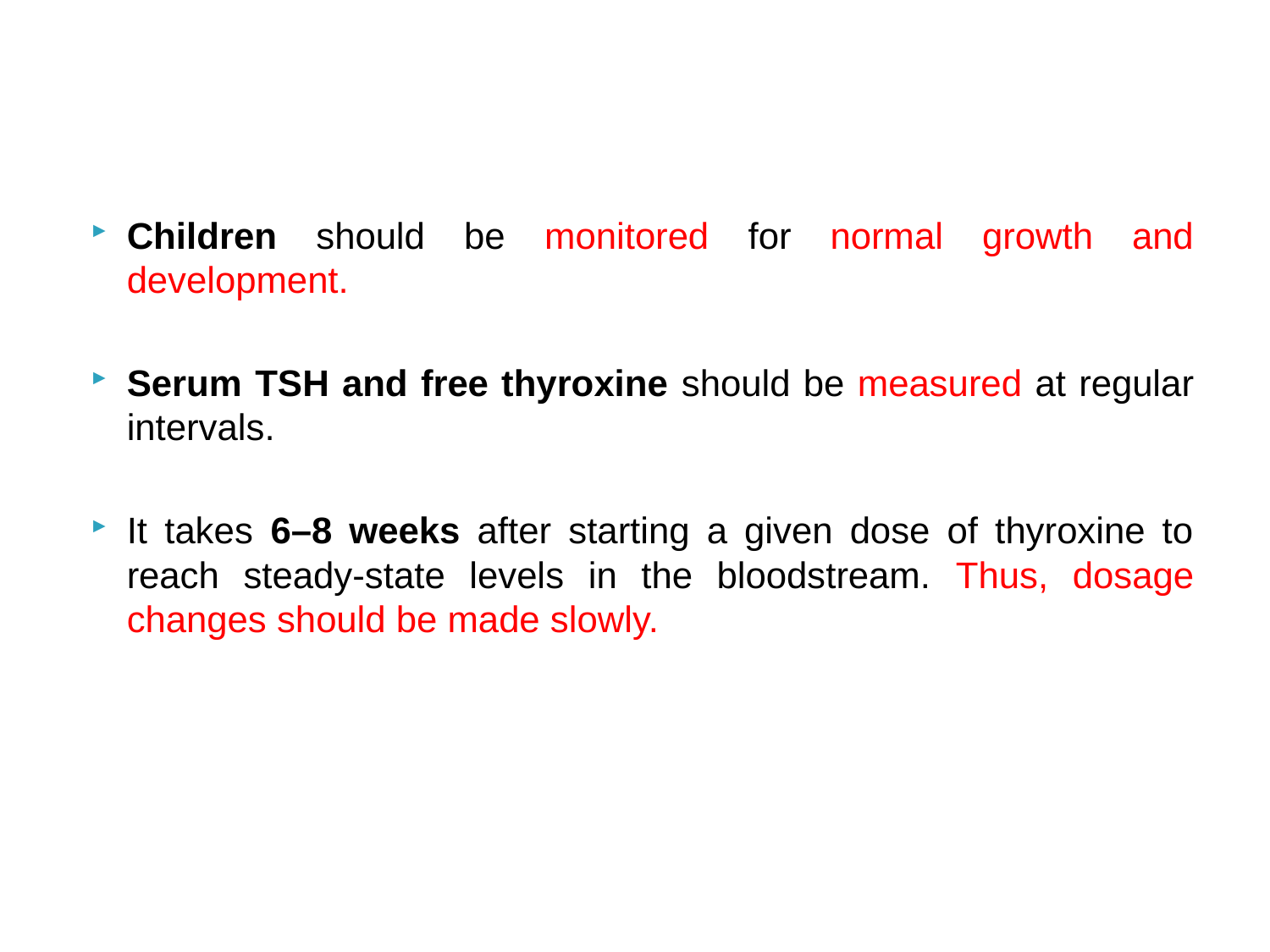

#
Children should be monitored for normal growth and development.

Serum TSH and free thyroxine should be measured at regular intervals.

It takes 6–8 weeks after starting a given dose of thyroxine to reach steady-state levels in the bloodstream. Thus, dosage changes should be made slowly.